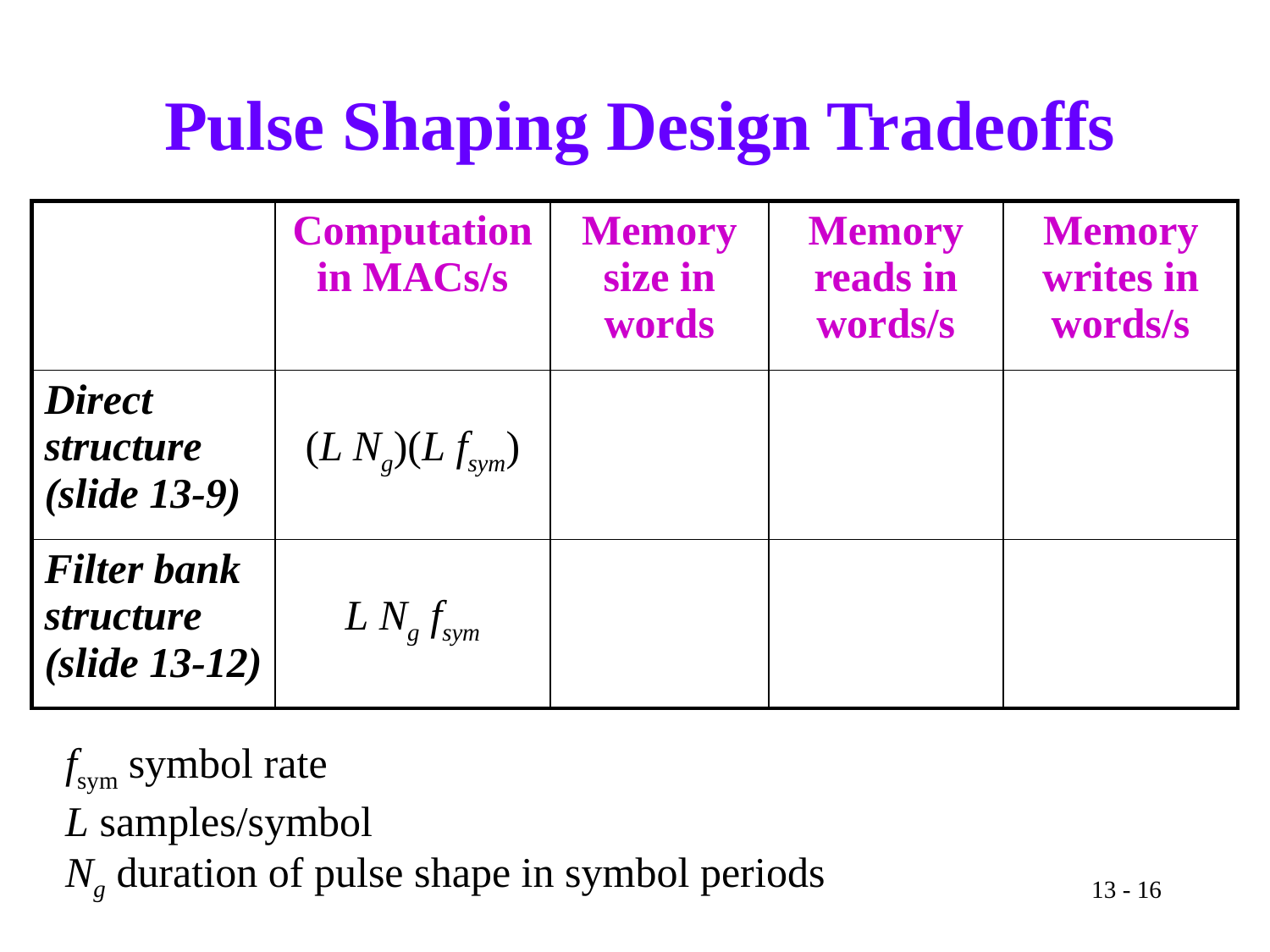

# Pulse Shaping Design Tradeoffs
|  | Computation in MACs/s | Memory size in words | Memory reads in words/s | Memory writes in words/s |
| --- | --- | --- | --- | --- |
| Direct structure (slide 13-9) | (L Ng)(L fsym) |  |  |  |
| Filter bank structure (slide 13-12) | L Ng fsym |  |  |  |
fsym symbol rate
L samples/symbol
Ng duration of pulse shape in symbol periods
13 - 16